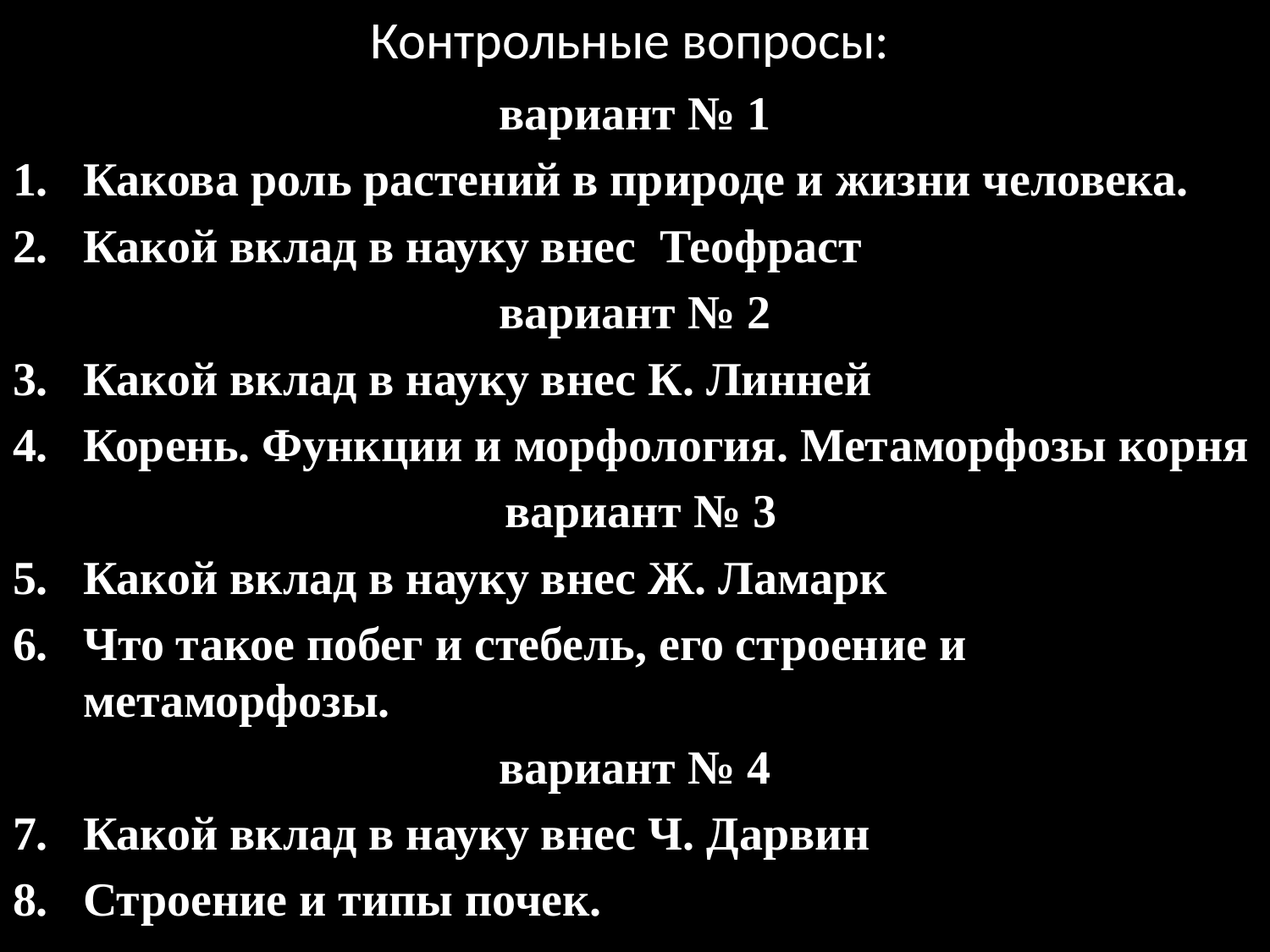

# Контрольные вопросы:
вариант № 1
Какова роль растений в природе и жизни человека.
Какой вклад в науку внес  Теофраст
вариант № 2
Какой вклад в науку внес К. Линне­й
Корень. Функции и морфология. Метаморфозы корня
 вариант № 3
Какой вклад в науку внес Ж. Ламарк
Что такое побег и стебель, его строение и метаморфозы.
вариант № 4
Какой вклад в науку внес Ч. Дар­вин
Строение и типы почек.